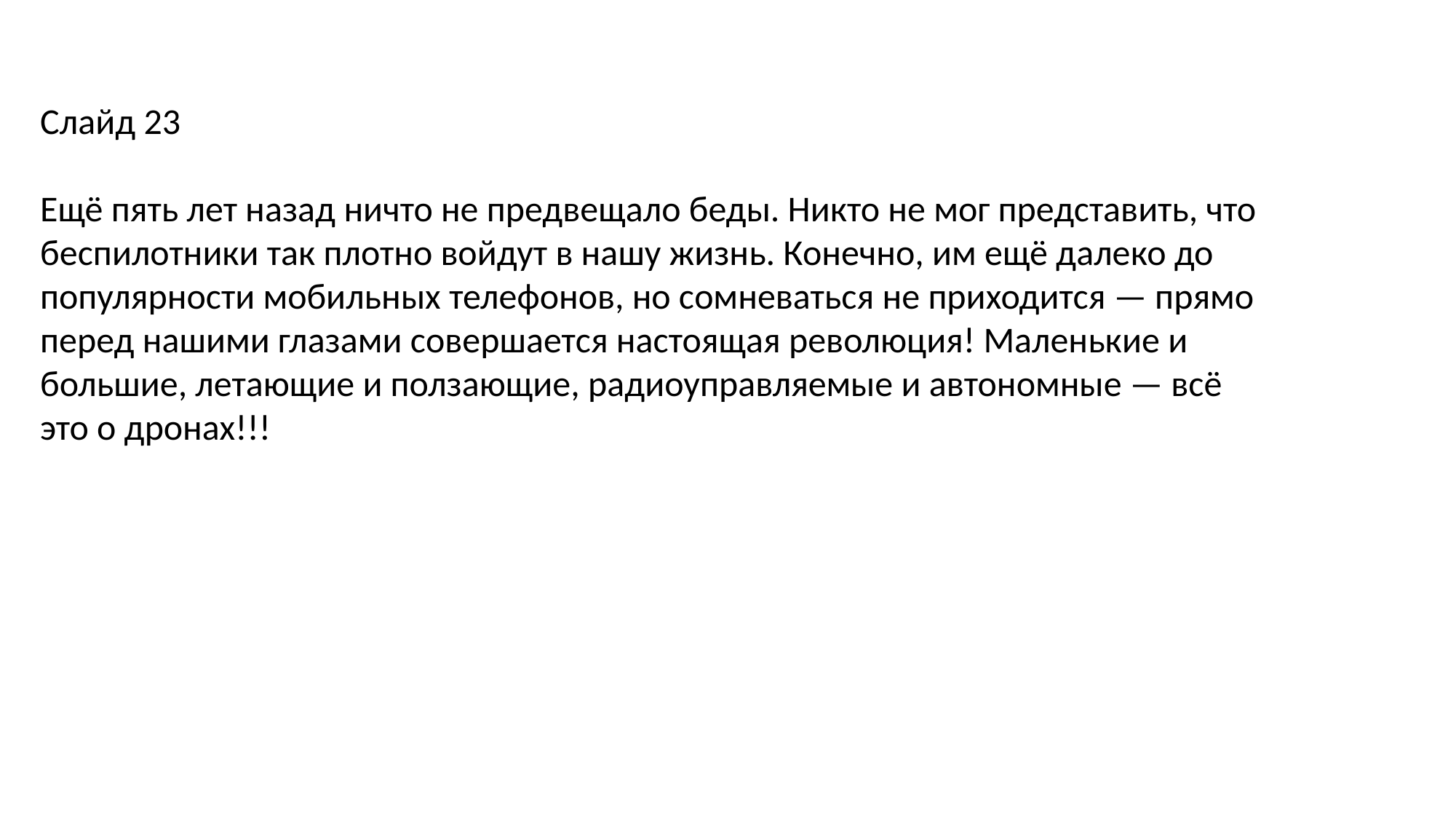

Слайд 23

Ещё пять лет назад ничто не предвещало беды. Никто не мог представить, что беспилотники так плотно войдут в нашу жизнь. Конечно, им ещё далеко до популярности мобильных телефонов, но сомневаться не приходится — прямо перед нашими глазами совершается настоящая революция! Маленькие и большие, летающие и ползающие, радиоуправляемые и автономные — всё это о дронах!!!